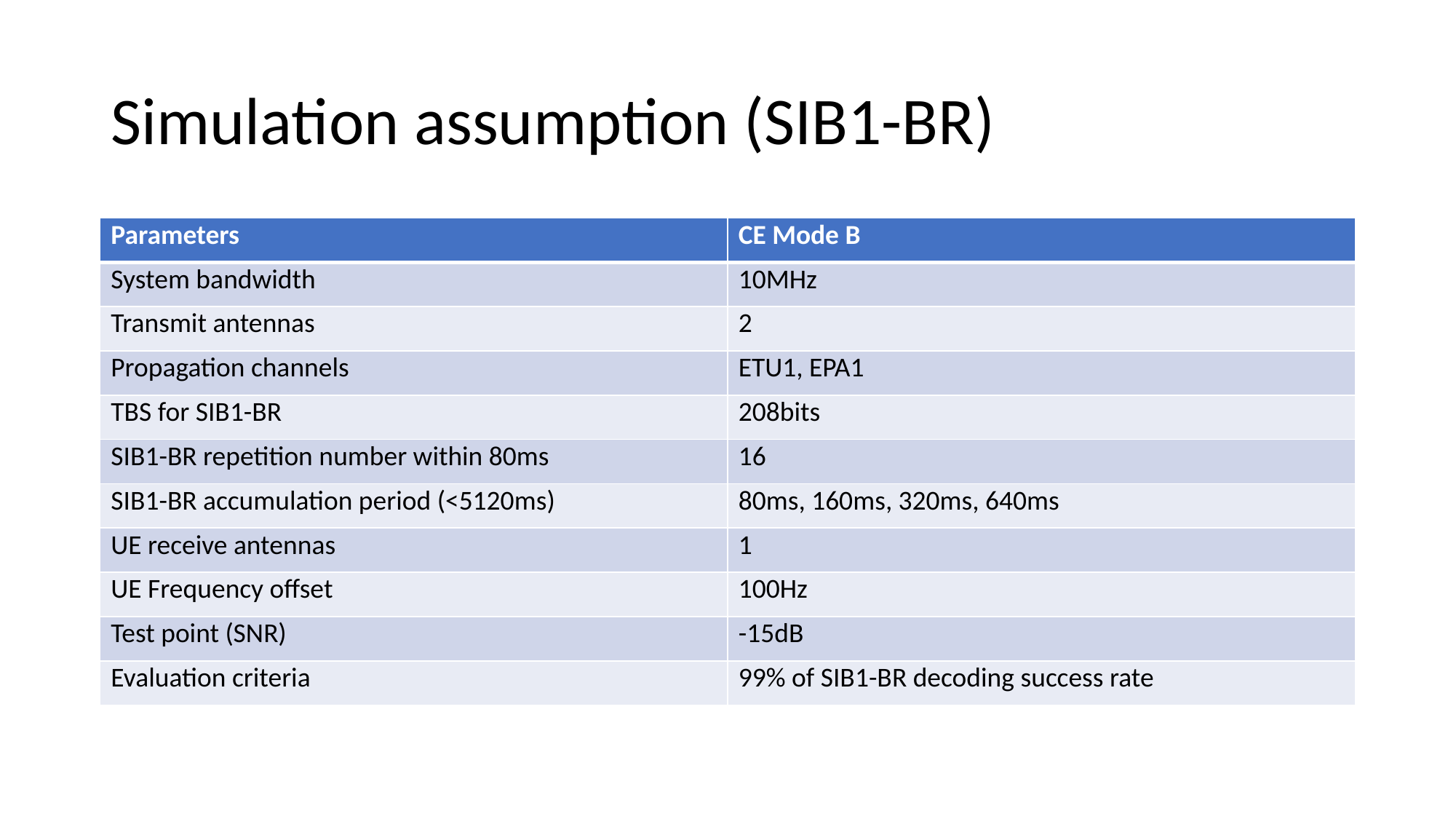

# Simulation assumption (SIB1-BR)
| Parameters | CE Mode B |
| --- | --- |
| System bandwidth | 10MHz |
| Transmit antennas | 2 |
| Propagation channels | ETU1, EPA1 |
| TBS for SIB1-BR | 208bits |
| SIB1-BR repetition number within 80ms | 16 |
| SIB1-BR accumulation period (<5120ms) | 80ms, 160ms, 320ms, 640ms |
| UE receive antennas | 1 |
| UE Frequency offset | 100Hz |
| Test point (SNR) | -15dB |
| Evaluation criteria | 99% of SIB1-BR decoding success rate |